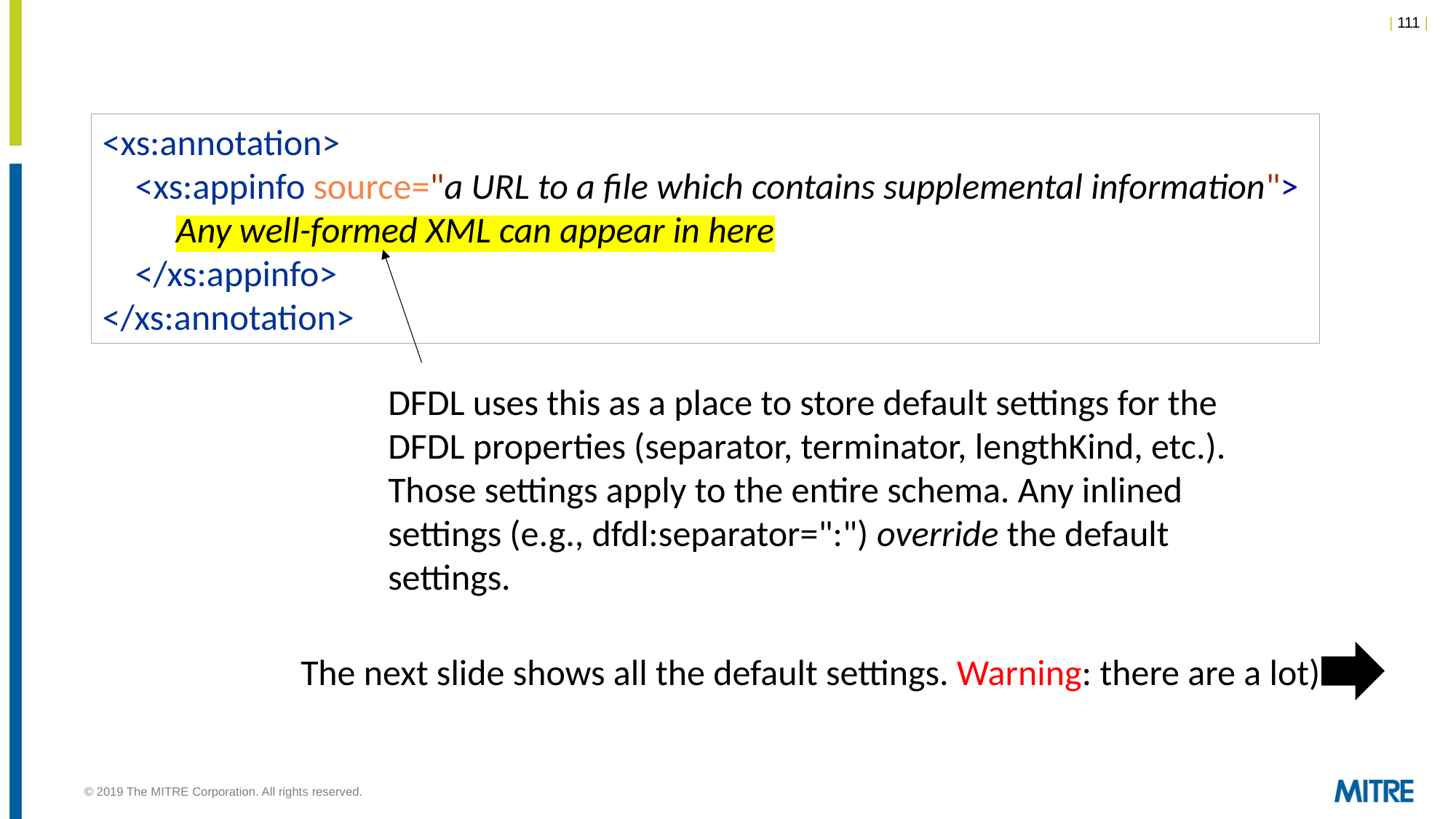

<xs:annotation>
    <xs:appinfo source="a URL to a file which contains supplemental information">
         Any well-formed XML can appear in here
    </xs:appinfo>
</xs:annotation>
DFDL uses this as a place to store default settings for the DFDL properties (separator, terminator, lengthKind, etc.).
Those settings apply to the entire schema. Any inlined settings (e.g., dfdl:separator=":") override the default settings.
The next slide shows all the default settings. Warning: there are a lot)

© 2019 The MITRE Corporation. All rights reserved.